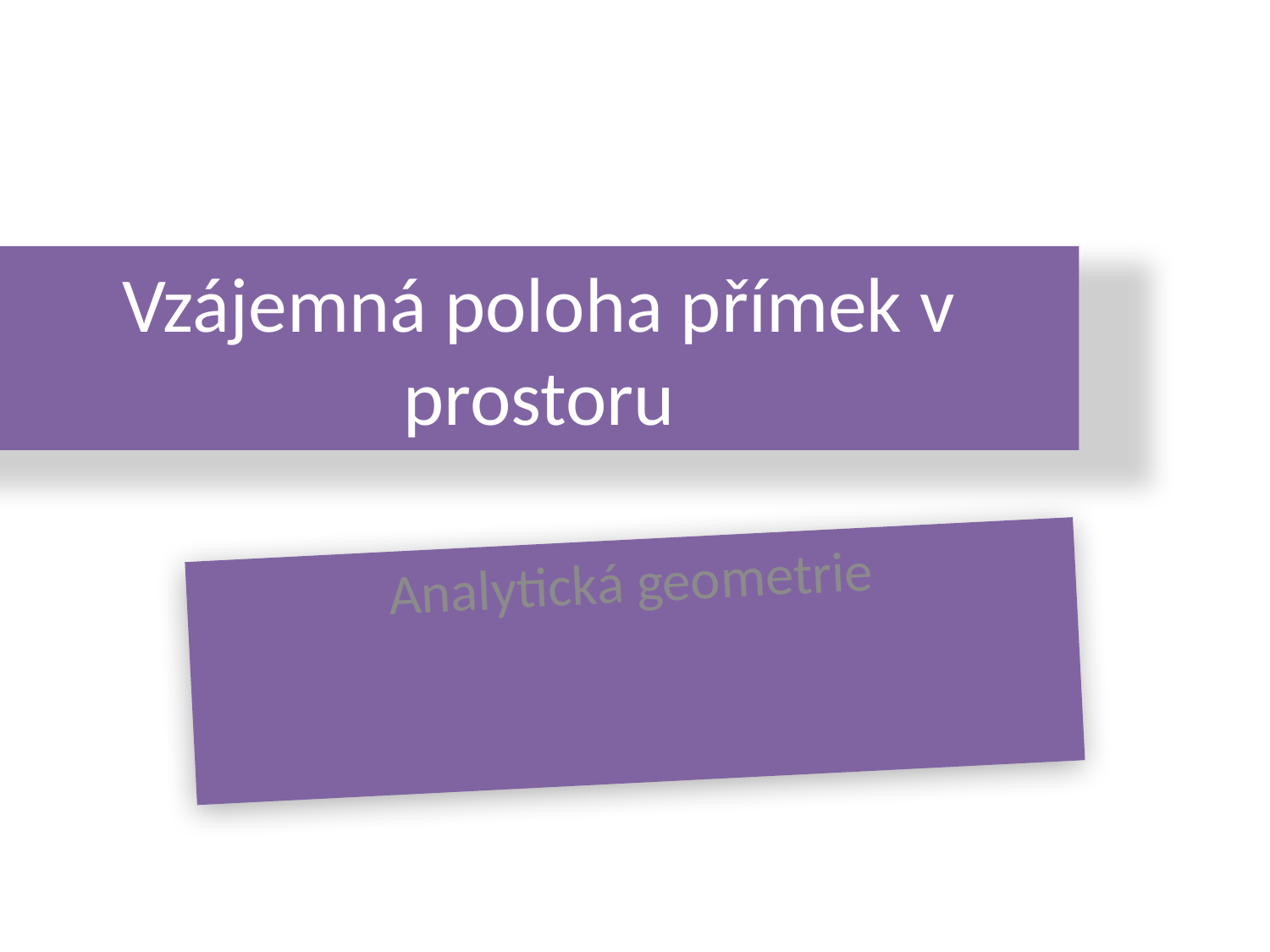

# Vzájemná poloha přímek v prostoru
Analytická geometrie